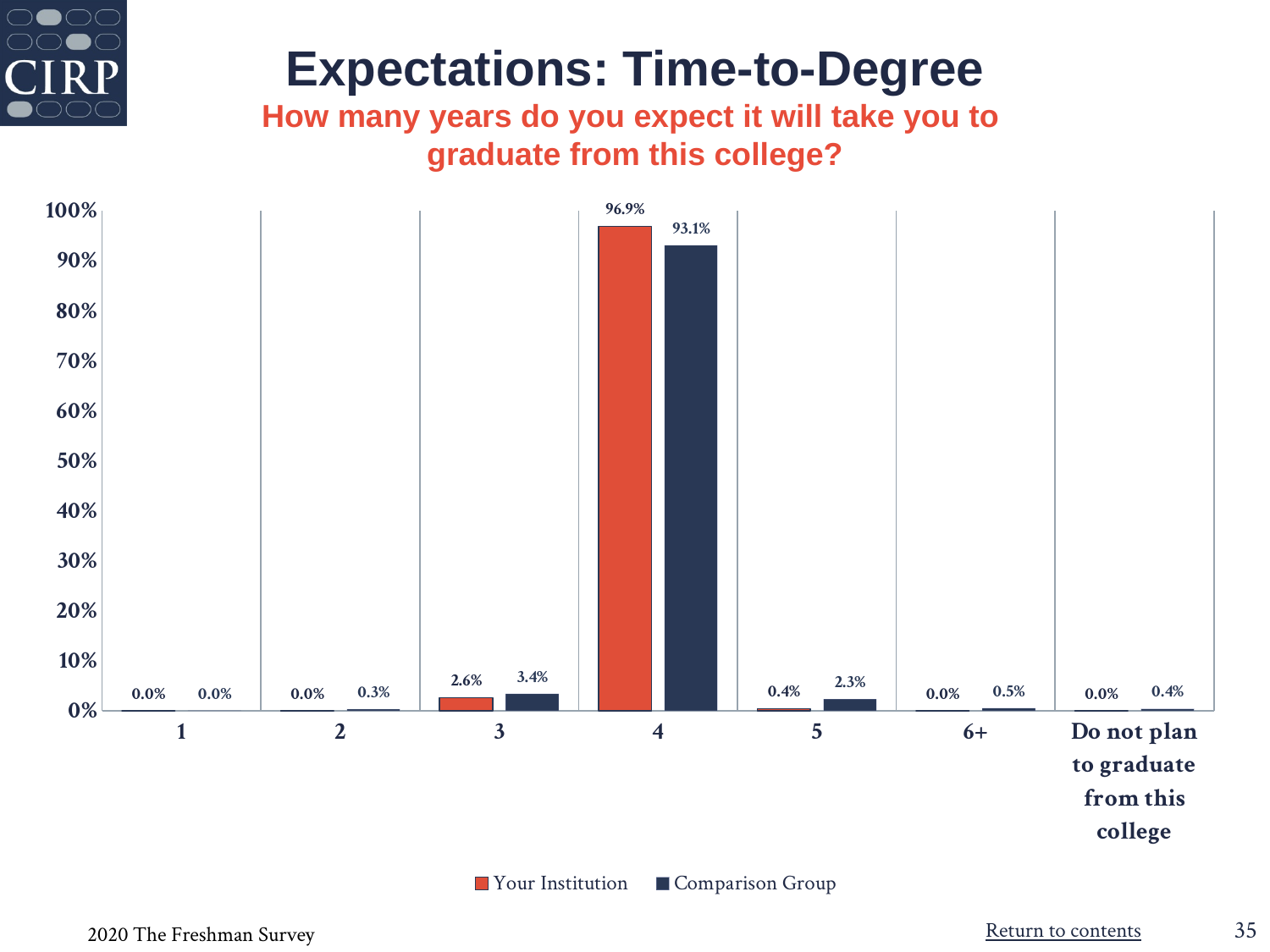

# Expectations: Time-to-Degree How many years do you expect it will take you to graduate from this college?

### Chart

| Category | Your Institution | Comparison Group |
|---|---|---|
| 1 | 0.0 | 0.0 |
| 2 | 0.0 | 0.003 |
| 3 | 0.026 | 0.034 |
| 4 | 0.969 | 0.931 |
| 5 | 0.004 | 0.023 |
| 6+ | 0.0 | 0.005 |
| Do not plan to graduate from this college | 0.0 | 0.004 |
2020 The Freshman Survey
Return to contents
35